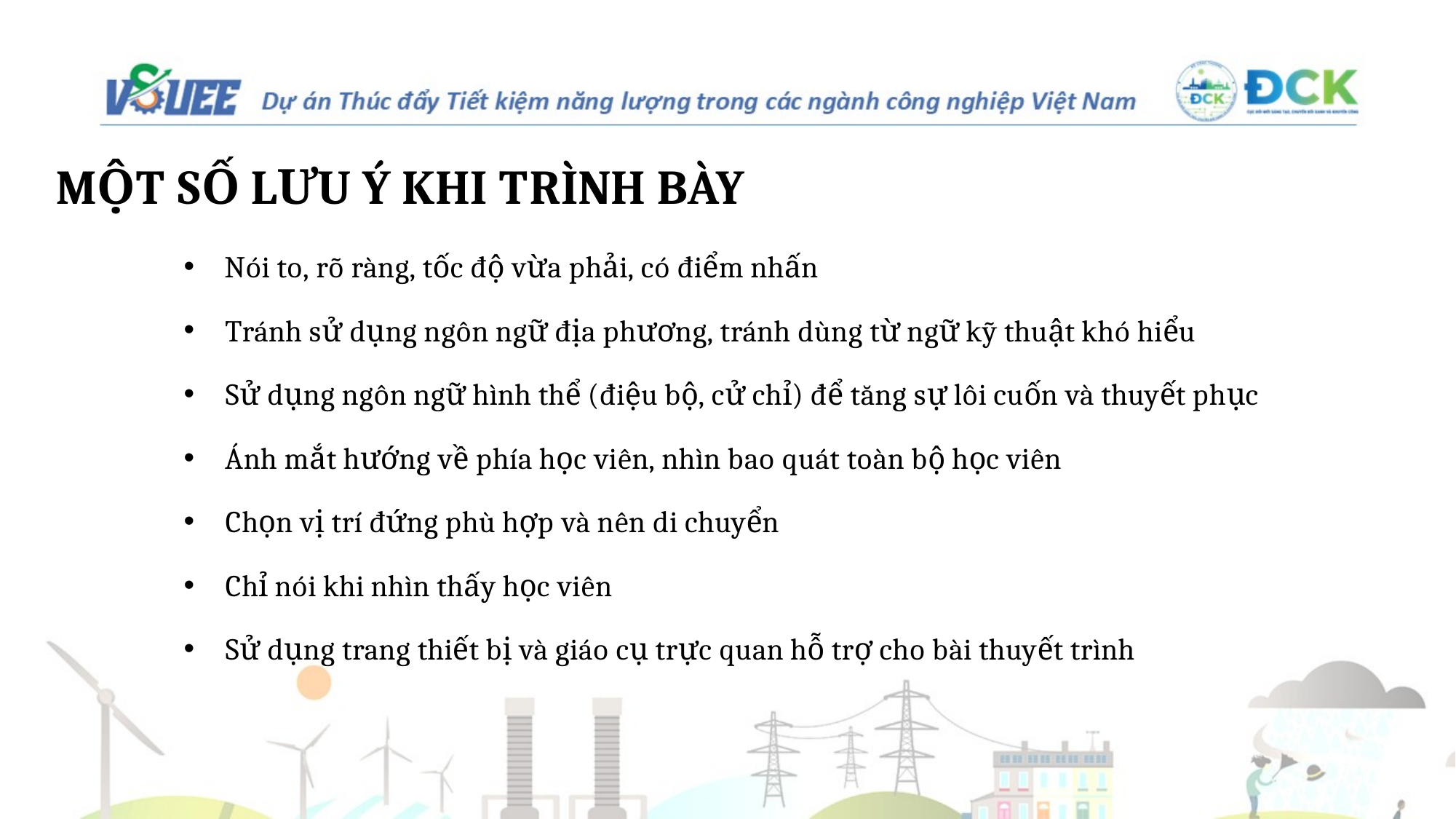

# MỘT SỐ LƯU Ý KHI TRÌNH BÀY
Nói to, rõ ràng, tốc độ vừa phải, có điểm nhấn
Tránh sử dụng ngôn ngữ địa phương, tránh dùng từ ngữ kỹ thuật khó hiểu
Sử dụng ngôn ngữ hình thể (điệu bộ, cử chỉ) để tăng sự lôi cuốn và thuyết phục
Ánh mắt hướng về phía học viên, nhìn bao quát toàn bộ học viên
Chọn vị trí đứng phù hợp và nên di chuyển
Chỉ nói khi nhìn thấy học viên
Sử dụng trang thiết bị và giáo cụ trực quan hỗ trợ cho bài thuyết trình